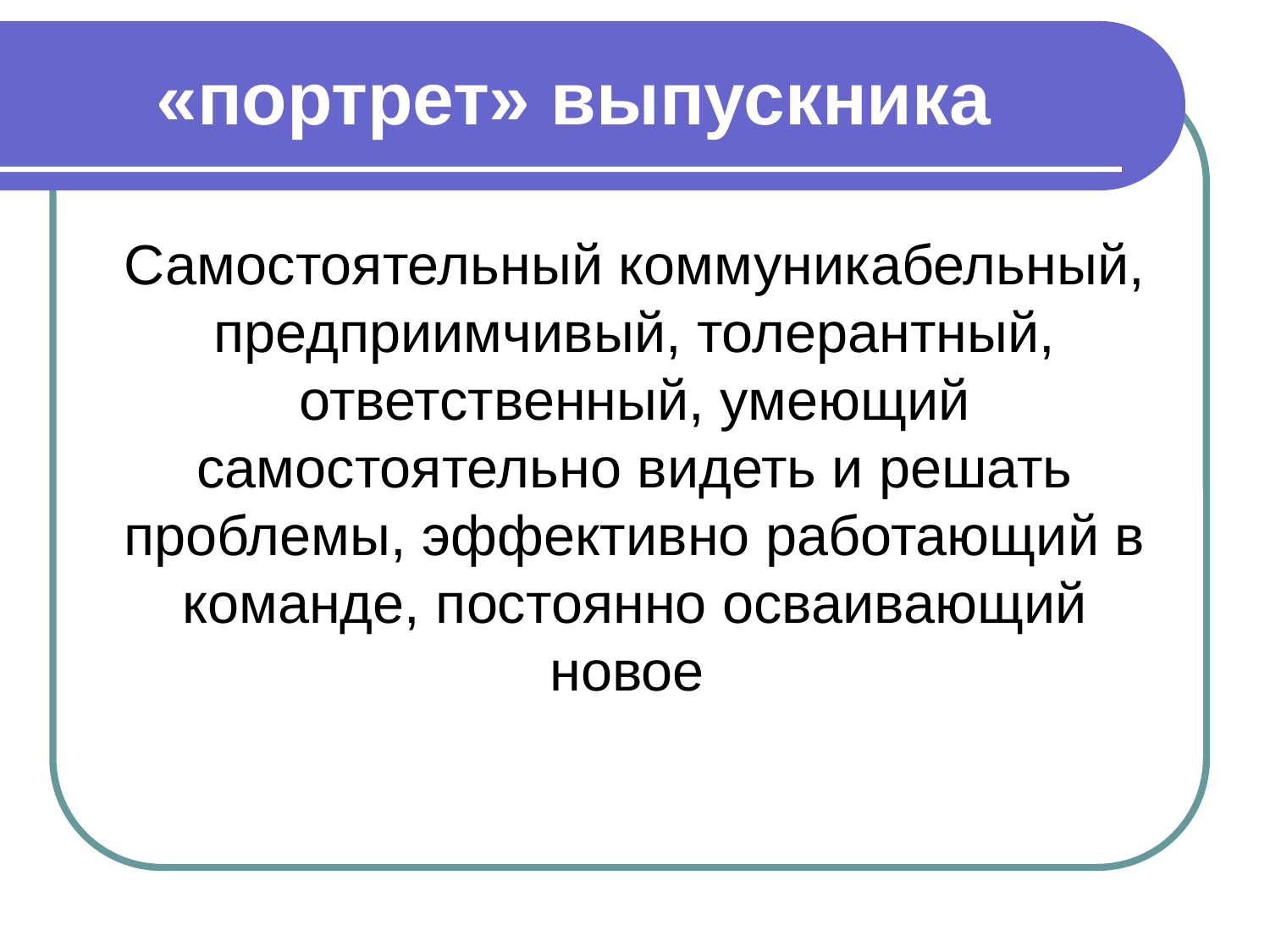

# «портрет» выпускника
Самостоятельный коммуникабельный, предприимчивый, толерантный, ответственный, умеющий самостоятельно видеть и решать проблемы, эффективно работающий в команде, постоянно осваивающий новое